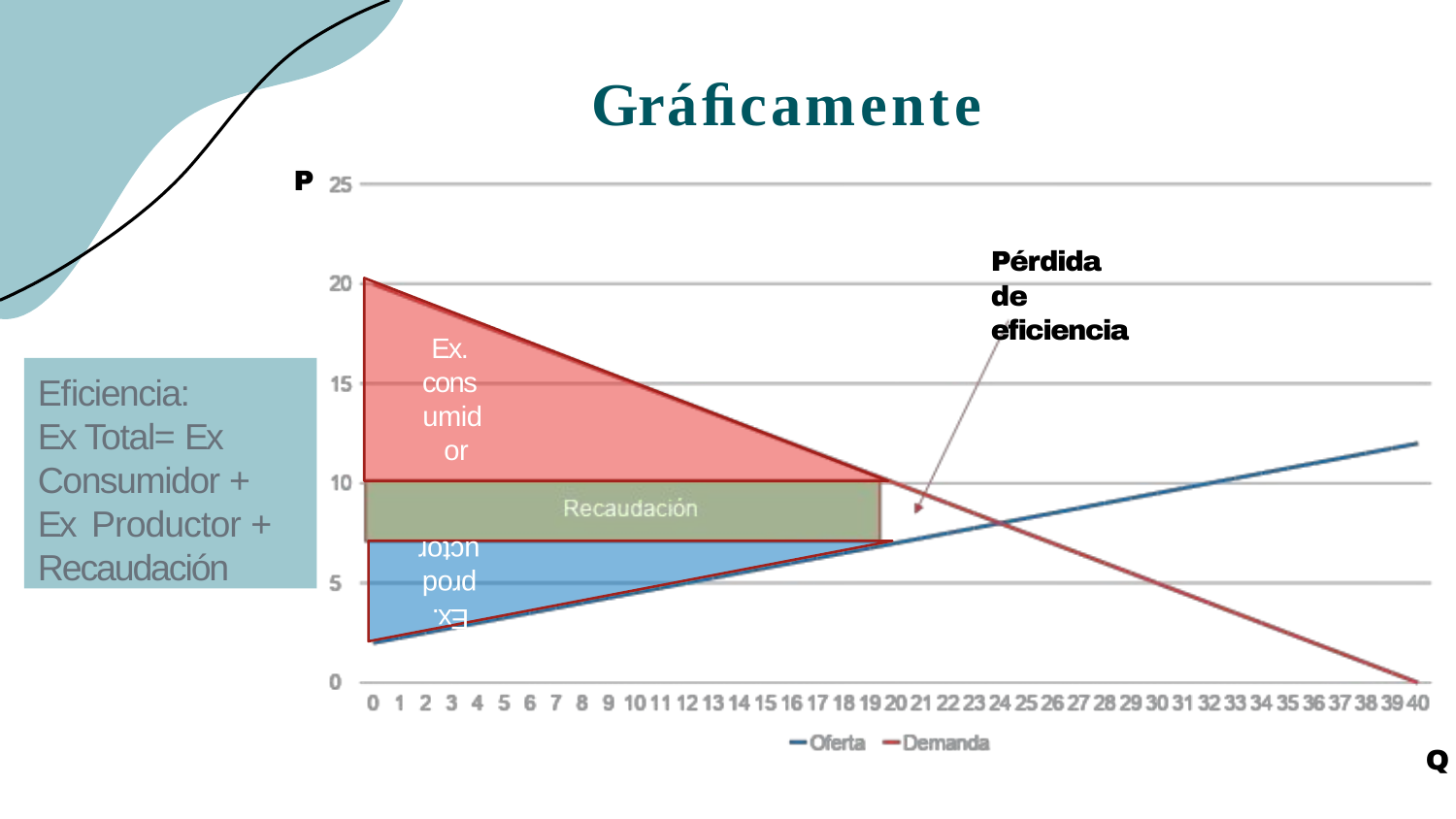

# Gráﬁcamente
P
Pérdida de  eficiencia
Ex.  cons  umid  or
Eﬁciencia:
Ex Total= Ex  Consumidor + Ex  Productor +  Recaudación
uctor

prod
Ex.
Q